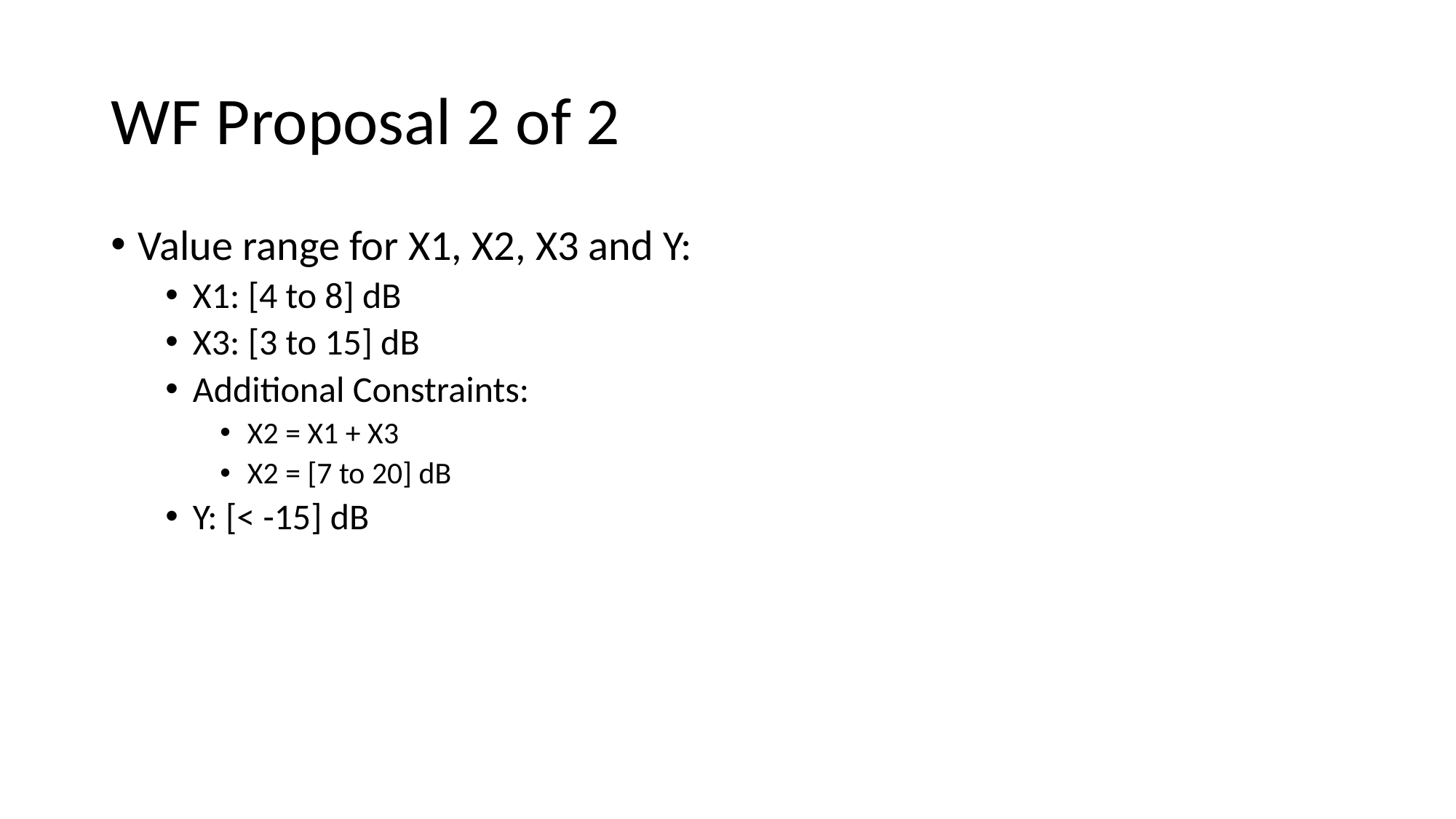

# WF Proposal 2 of 2
Value range for X1, X2, X3 and Y:
X1: [4 to 8] dB
X3: [3 to 15] dB
Additional Constraints:
X2 = X1 + X3
X2 = [7 to 20] dB
Y: [< -15] dB